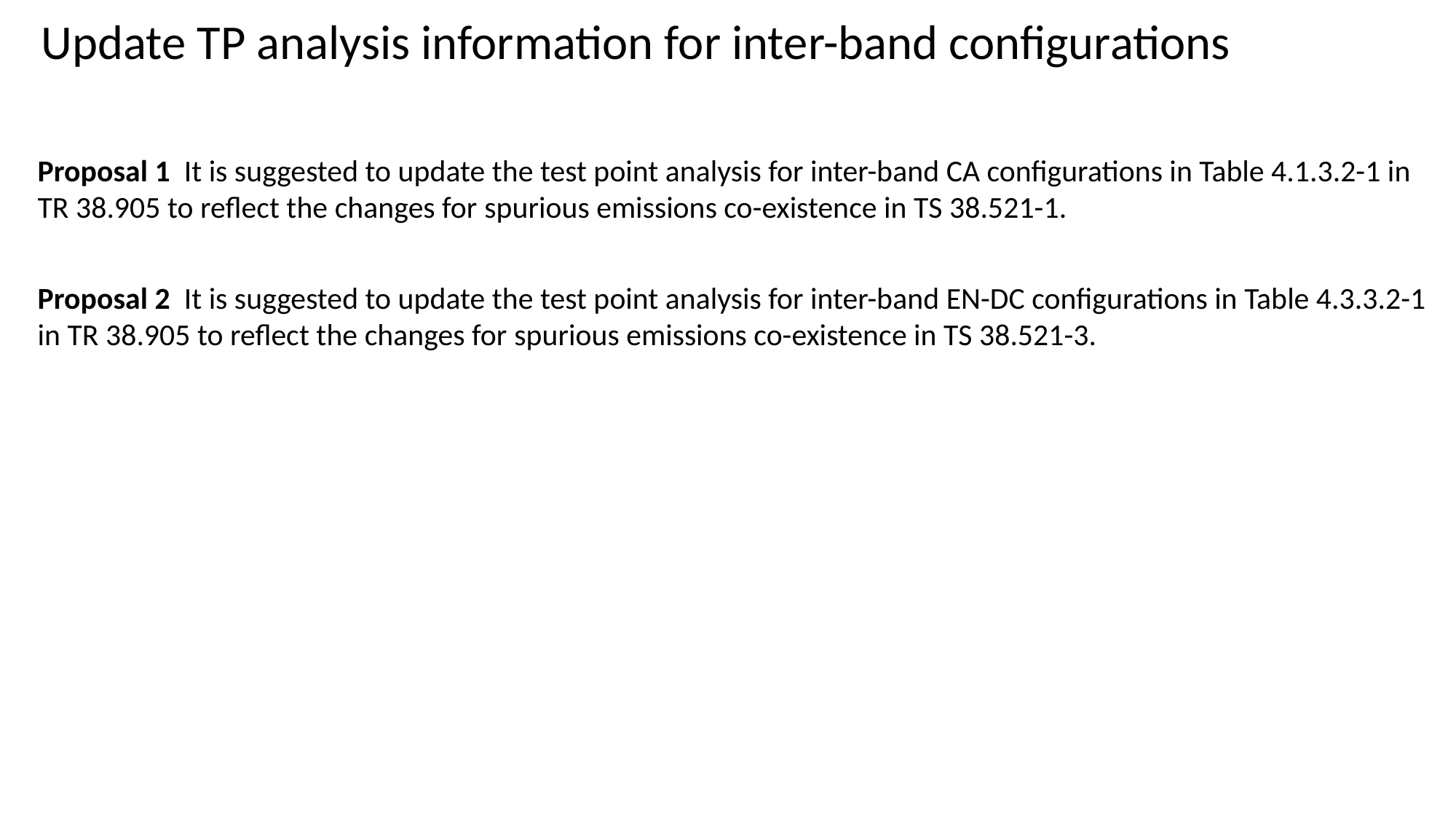

# Update TP analysis information for inter-band configurations
Proposal 1  It is suggested to update the test point analysis for inter-band CA configurations in Table 4.1.3.2-1 in TR 38.905 to reflect the changes for spurious emissions co-existence in TS 38.521-1.

Proposal 2  It is suggested to update the test point analysis for inter-band EN-DC configurations in Table 4.3.3.2-1 in TR 38.905 to reflect the changes for spurious emissions co-existence in TS 38.521-3.